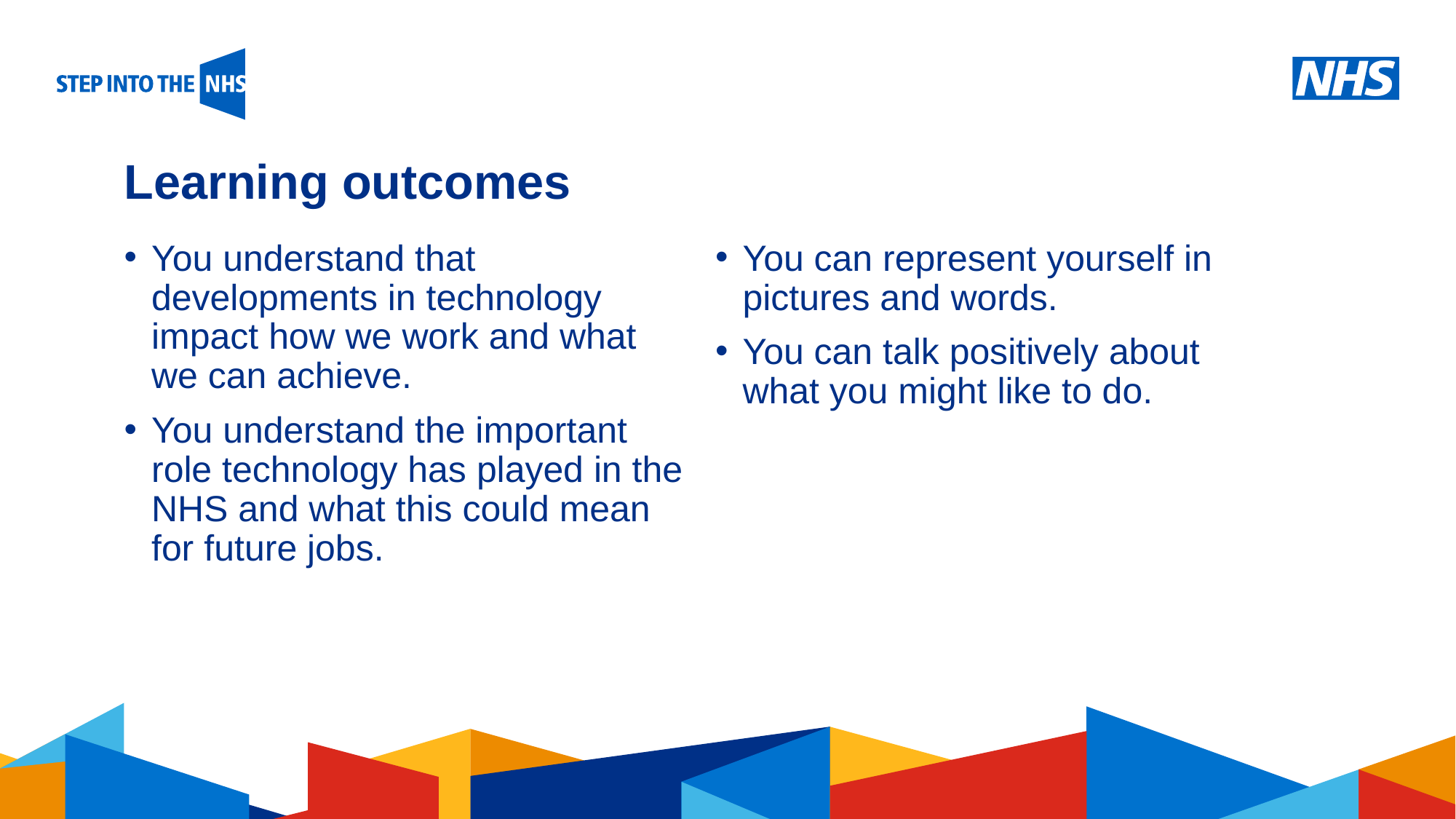

# Learning outcomes
You understand that developments in technology impact how we work and what
we can achieve.
You understand the important role technology has played in the NHS and what this could mean for future jobs.
You can represent yourself in pictures and words.
You can talk positively about what you might like to do.